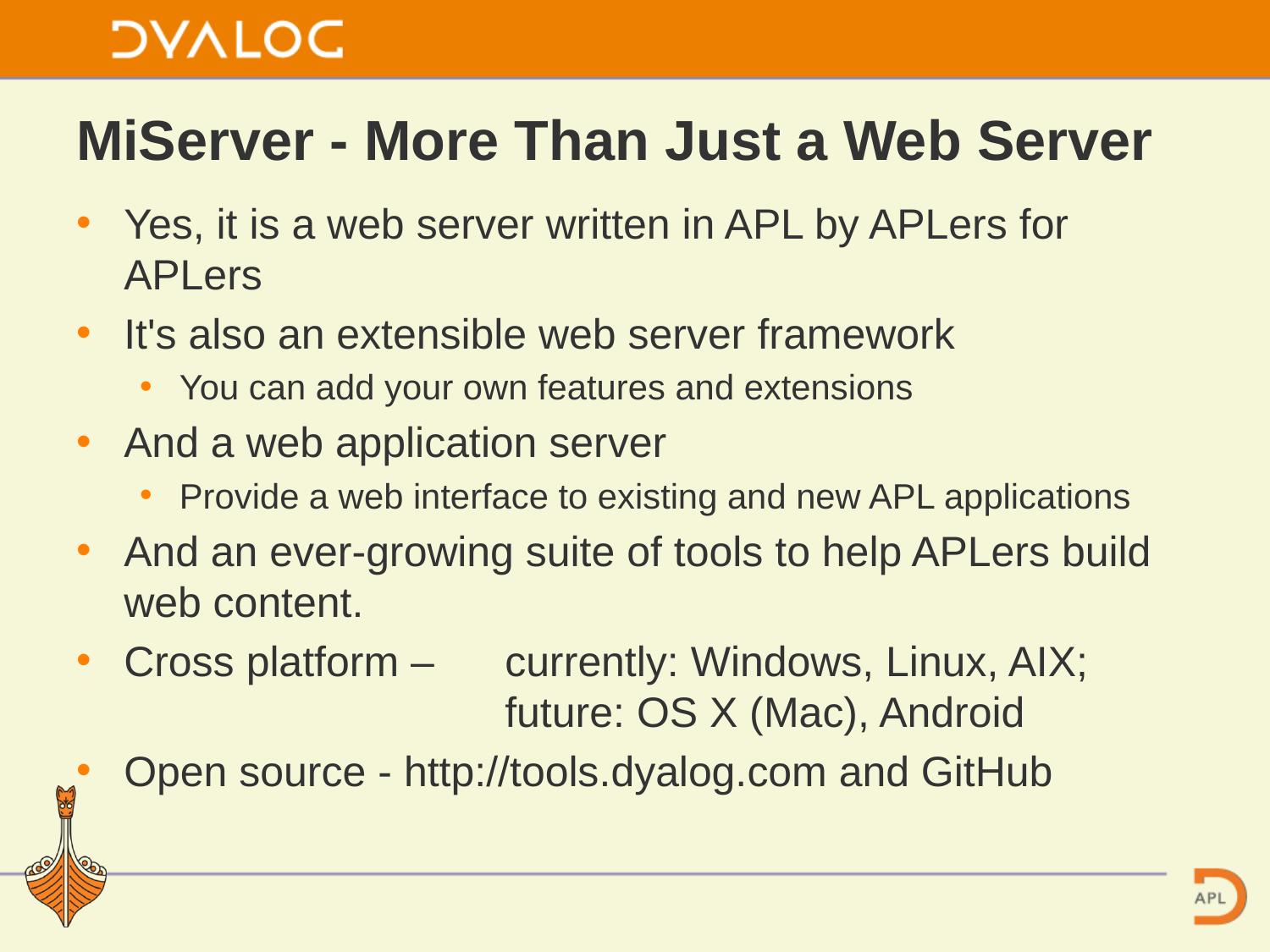

# MiServer - More Than Just a Web Server
Yes, it is a web server written in APL by APLers for APLers
It's also an extensible web server framework
You can add your own features and extensions
And a web application server
Provide a web interface to existing and new APL applications
And an ever-growing suite of tools to help APLers build web content.
Cross platform – 	currently: Windows, Linux, AIX;
			future: OS X (Mac), Android
Open source - http://tools.dyalog.com and GitHub